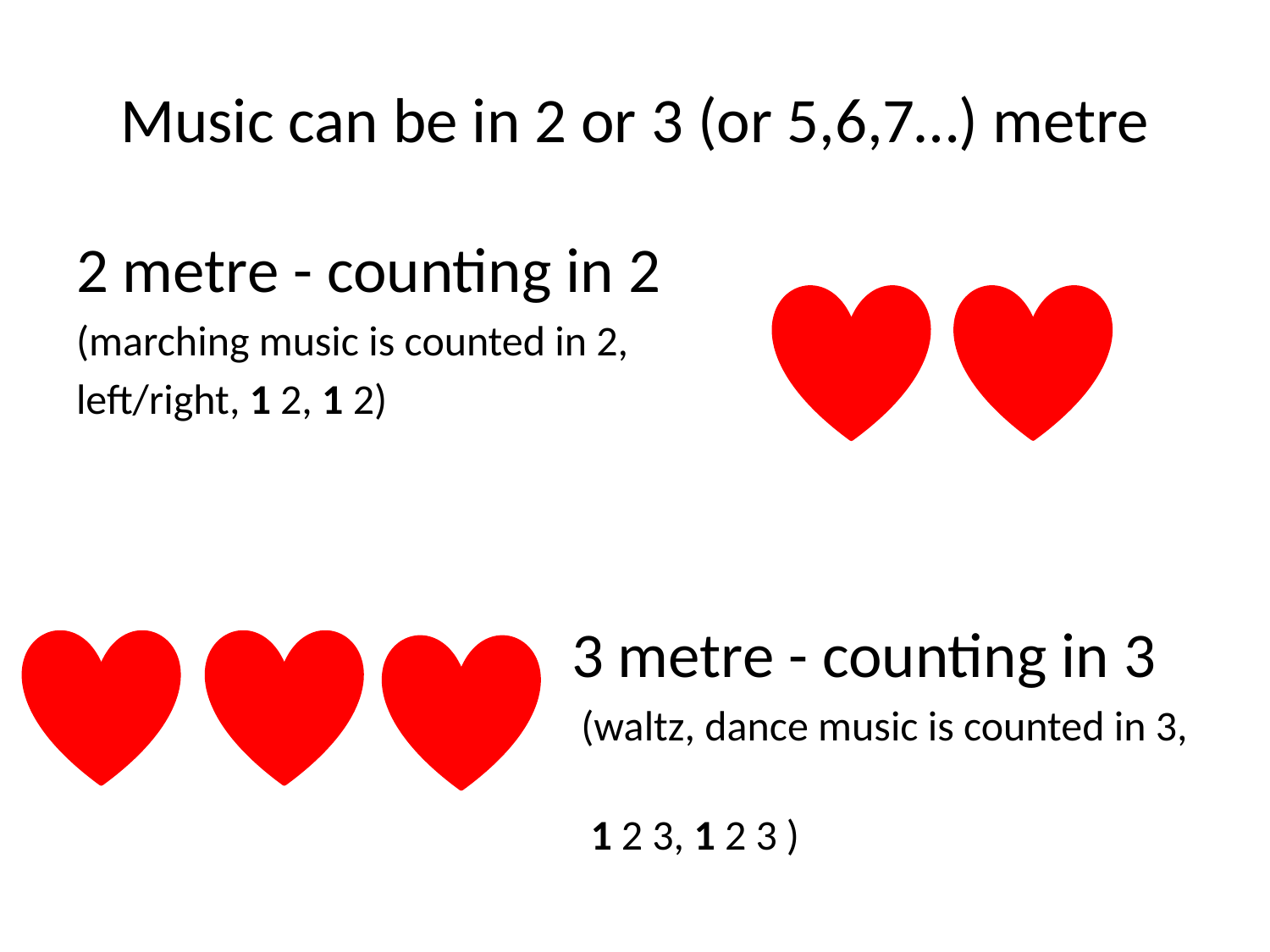

# Music can be in 2 or 3 (or 5,6,7…) metre
2 metre - counting in 2
(marching music is counted in 2,
left/right, 1 2, 1 2)

			            3 metre - counting in 3
                                                     (waltz, dance music is counted in 3,
                                                      1 2 3, 1 2 3 )